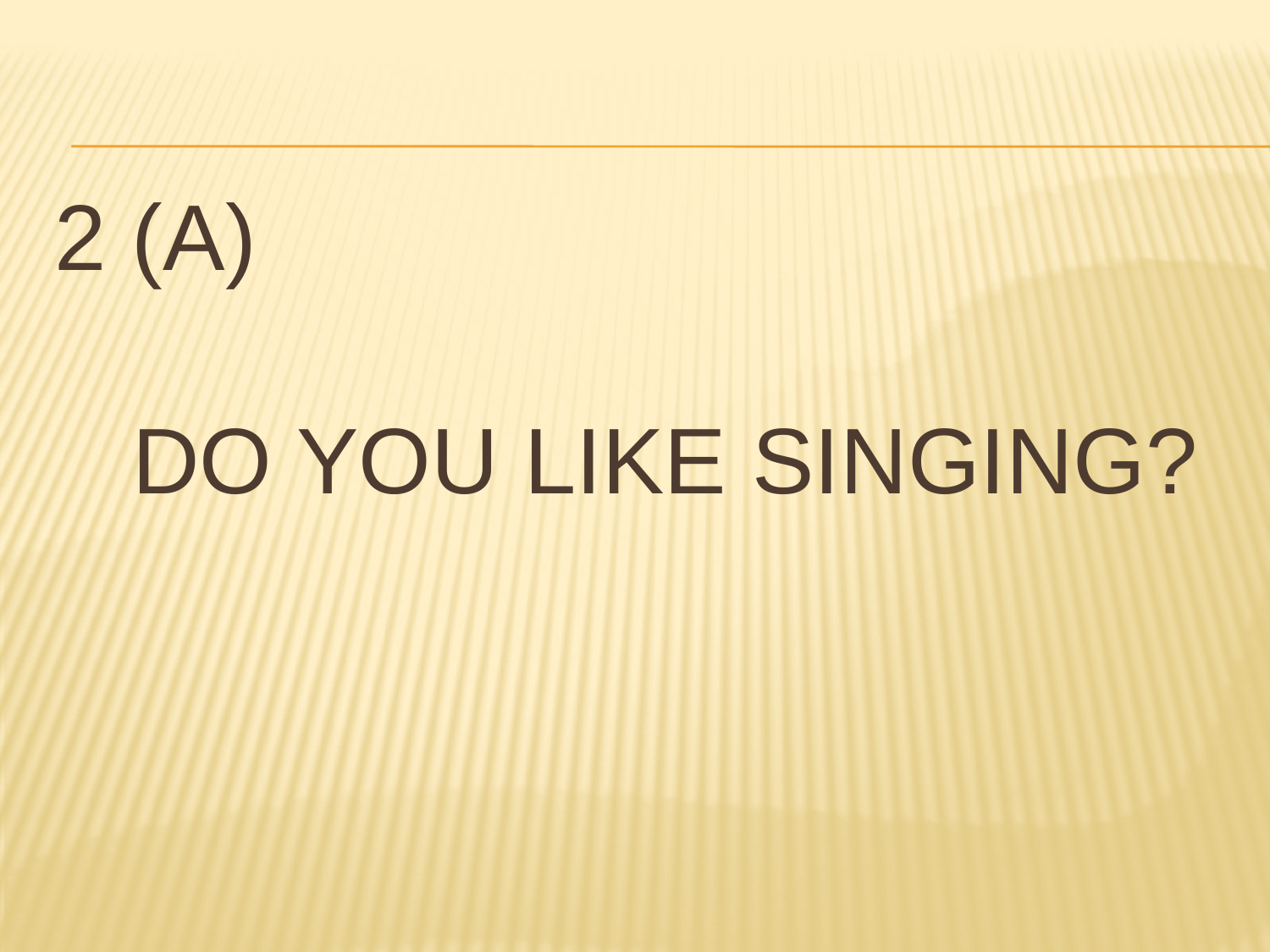

# 2 (a) do you like singing?